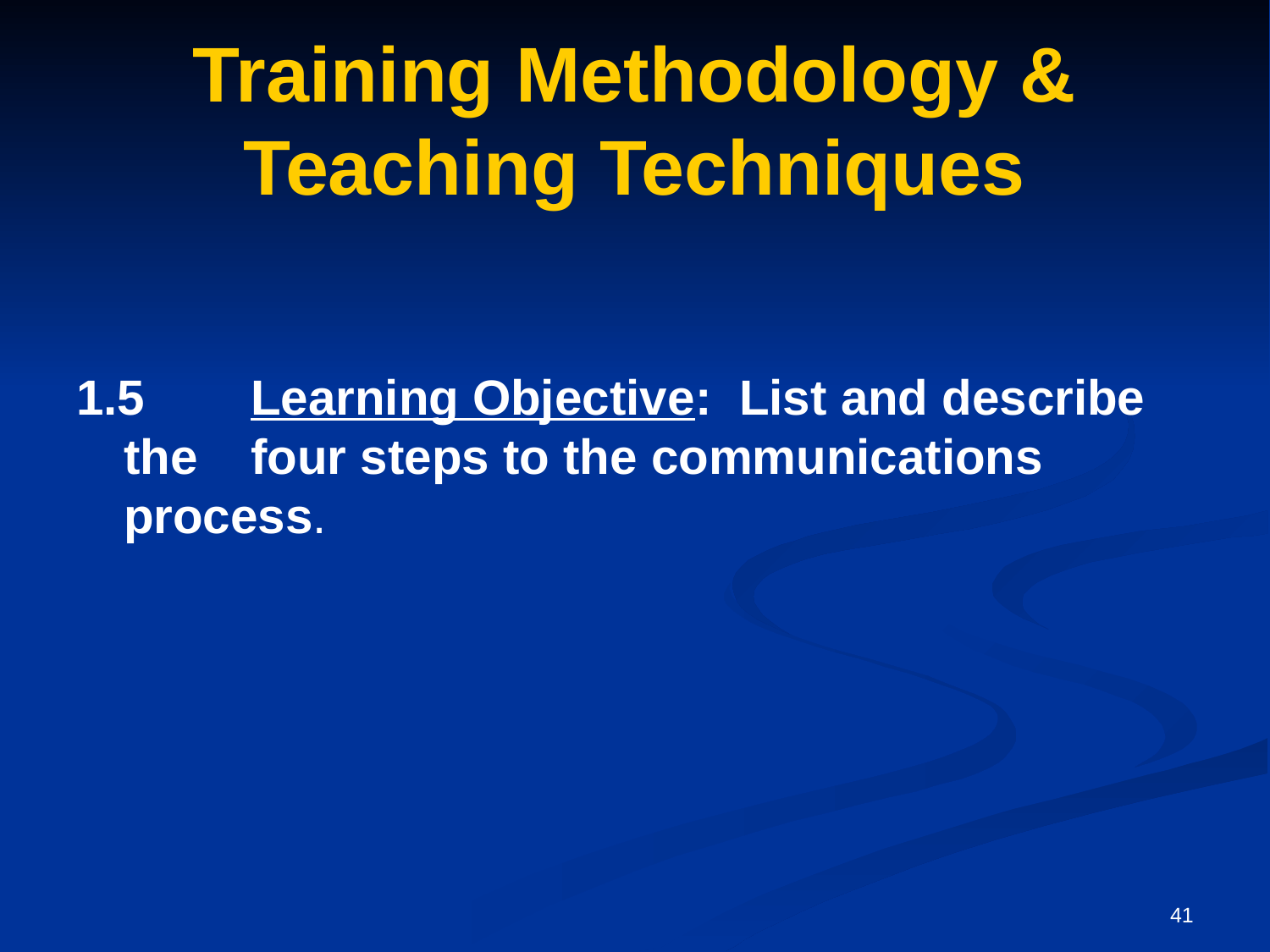

# Training Methodology & Teaching Techniques
1.5	Learning Objective:  List and describe the 	four steps to the communications 	process.
41